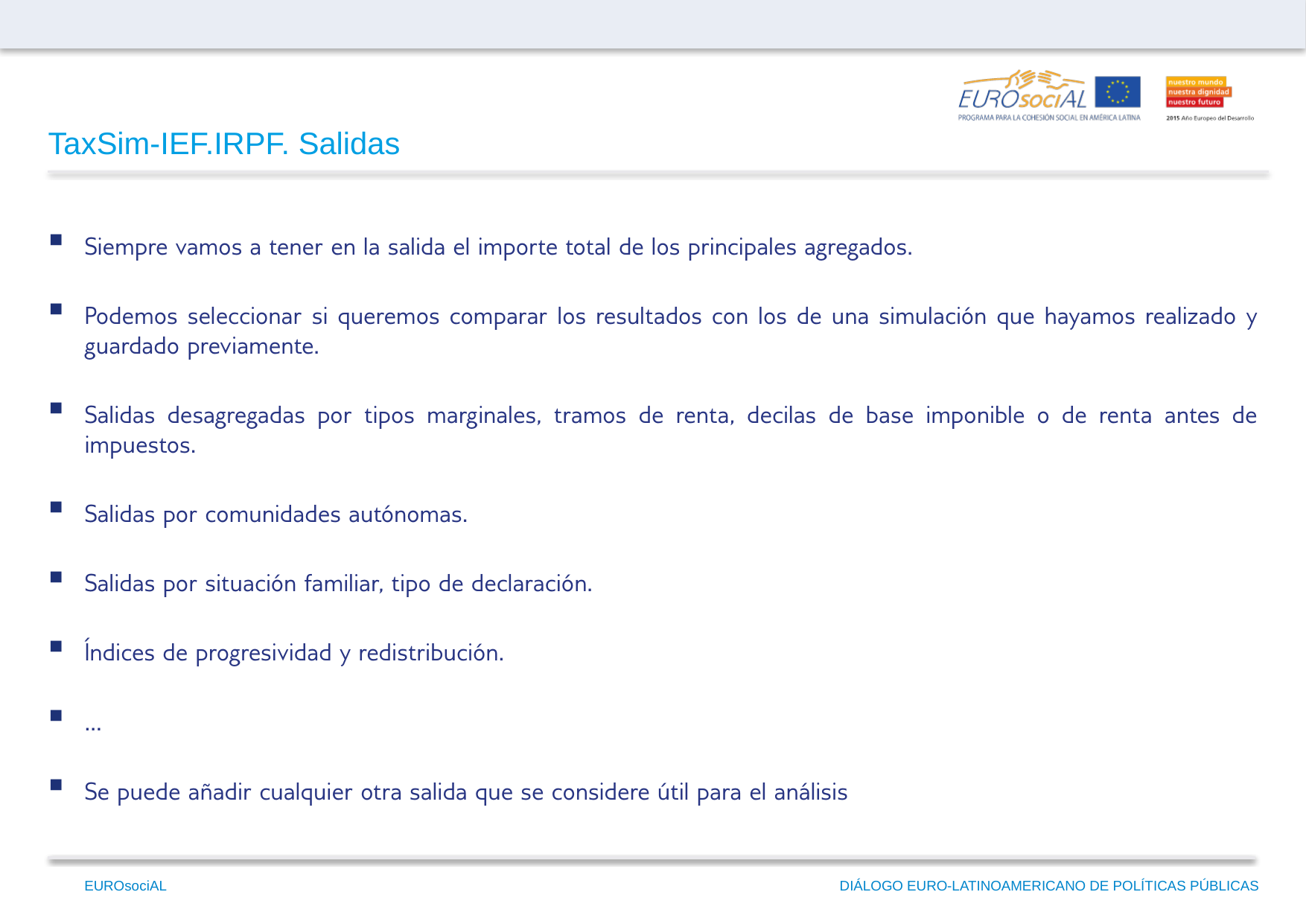

TaxSim-IEF.IRPF. Salidas
Siempre vamos a tener en la salida el importe total de los principales agregados.

Podemos seleccionar si queremos comparar los resultados con los de una simulación que hayamos realizado y guardado previamente.

Salidas desagregadas por tipos marginales, tramos de renta, decilas de base imponible o de renta antes de impuestos.

Salidas por comunidades autónomas.

Salidas por situación familiar, tipo de declaración.

Índices de progresividad y redistribución.

…

Se puede añadir cualquier otra salida que se considere útil para el análisis